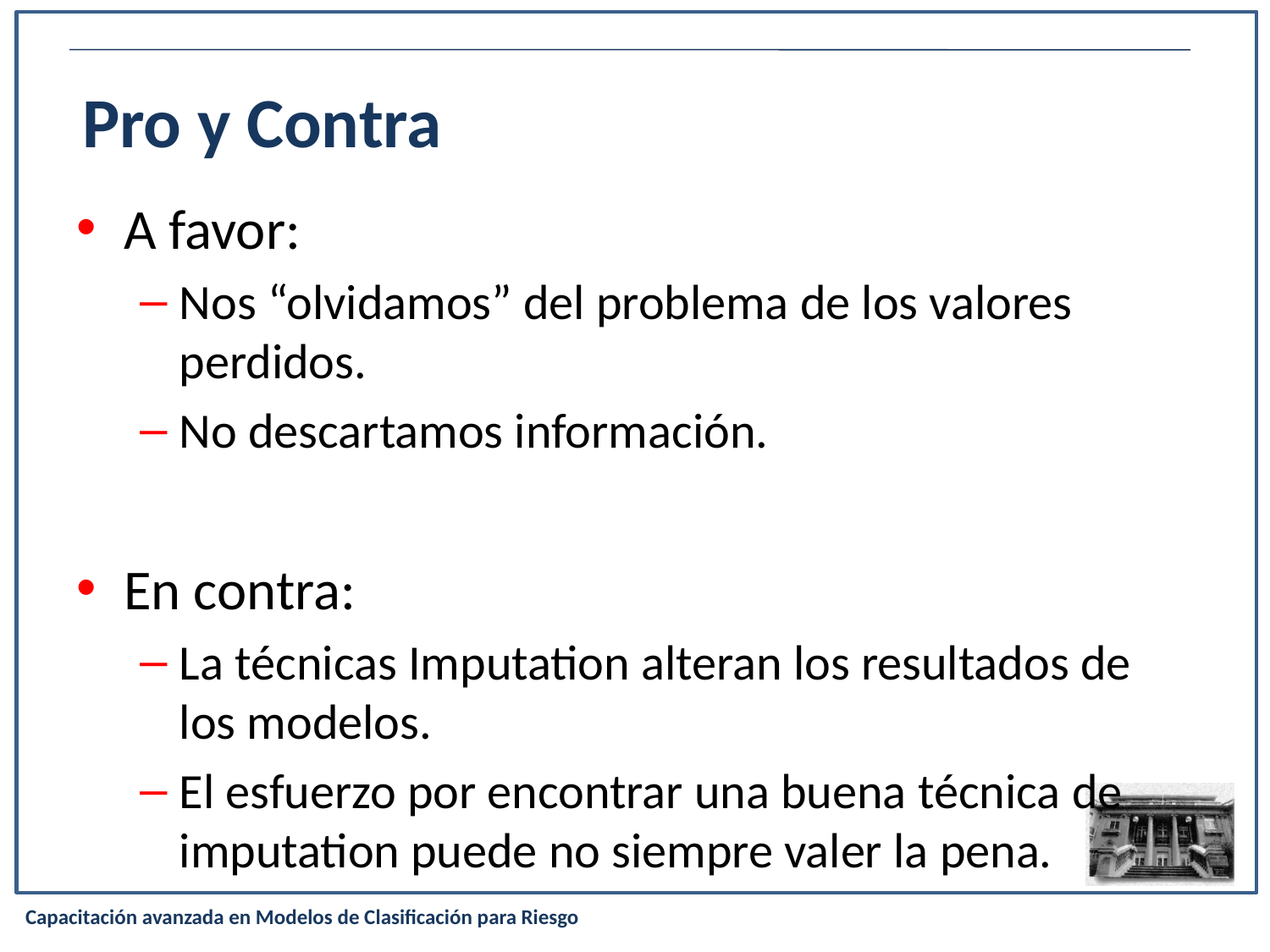

Pro y Contra
A favor:
Nos “olvidamos” del problema de los valores perdidos.
No descartamos información.

En contra:
La técnicas Imputation alteran los resultados de los modelos.
El esfuerzo por encontrar una buena técnica de imputation puede no siempre valer la pena.